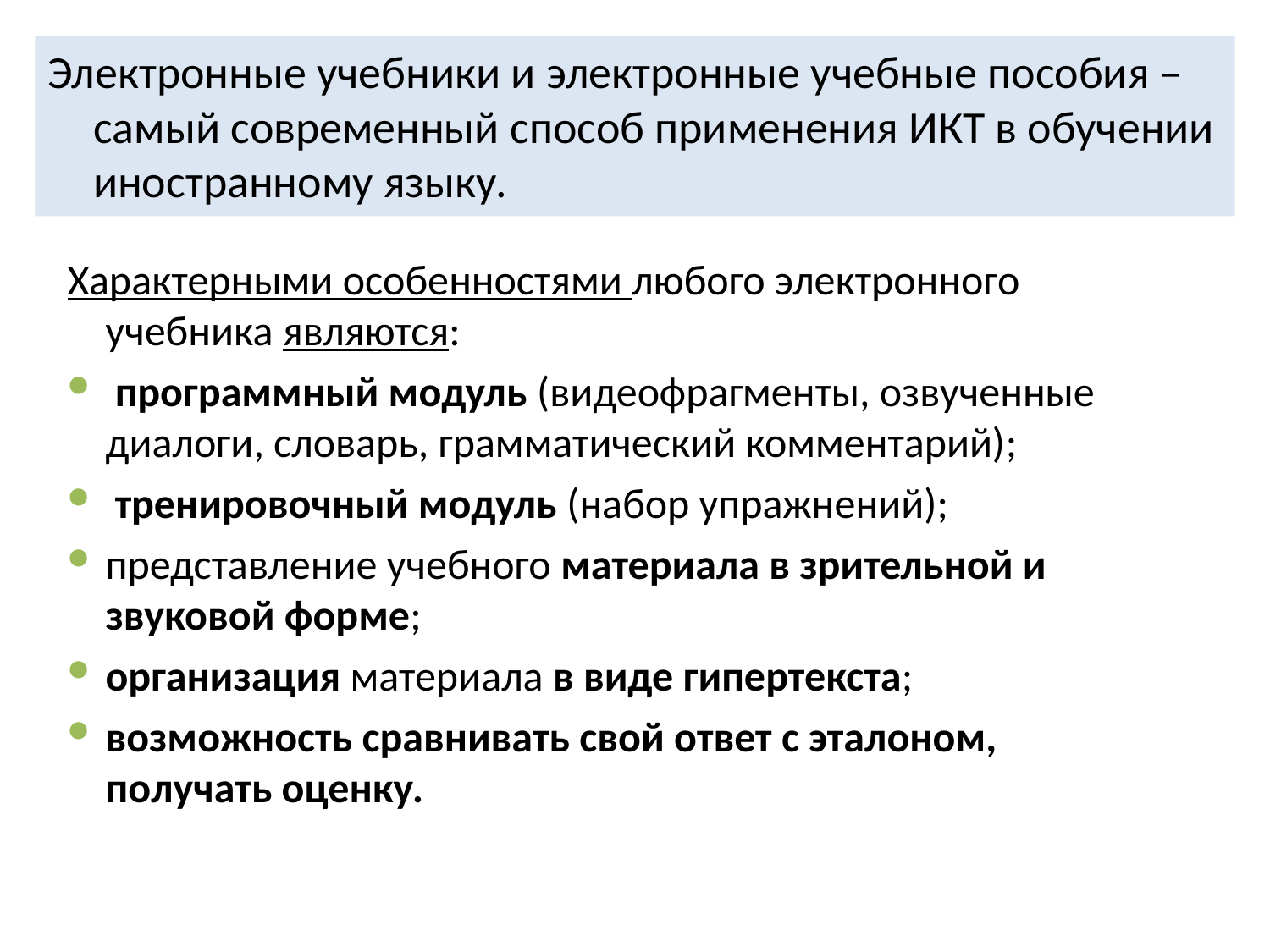

Электронные учебники и электронные учебные пособия – самый современный способ применения ИКТ в обучении иностранному языку.
Характерными особенностями любого электронного учебника являются:
 программный модуль (видеофрагменты, озвученные диалоги, словарь, грамматический комментарий);
 тренировочный модуль (набор упражнений);
представление учебного материала в зрительной и звуковой форме;
организация материала в виде гипертекста;
возможность сравнивать свой ответ с эталоном, получать оценку.